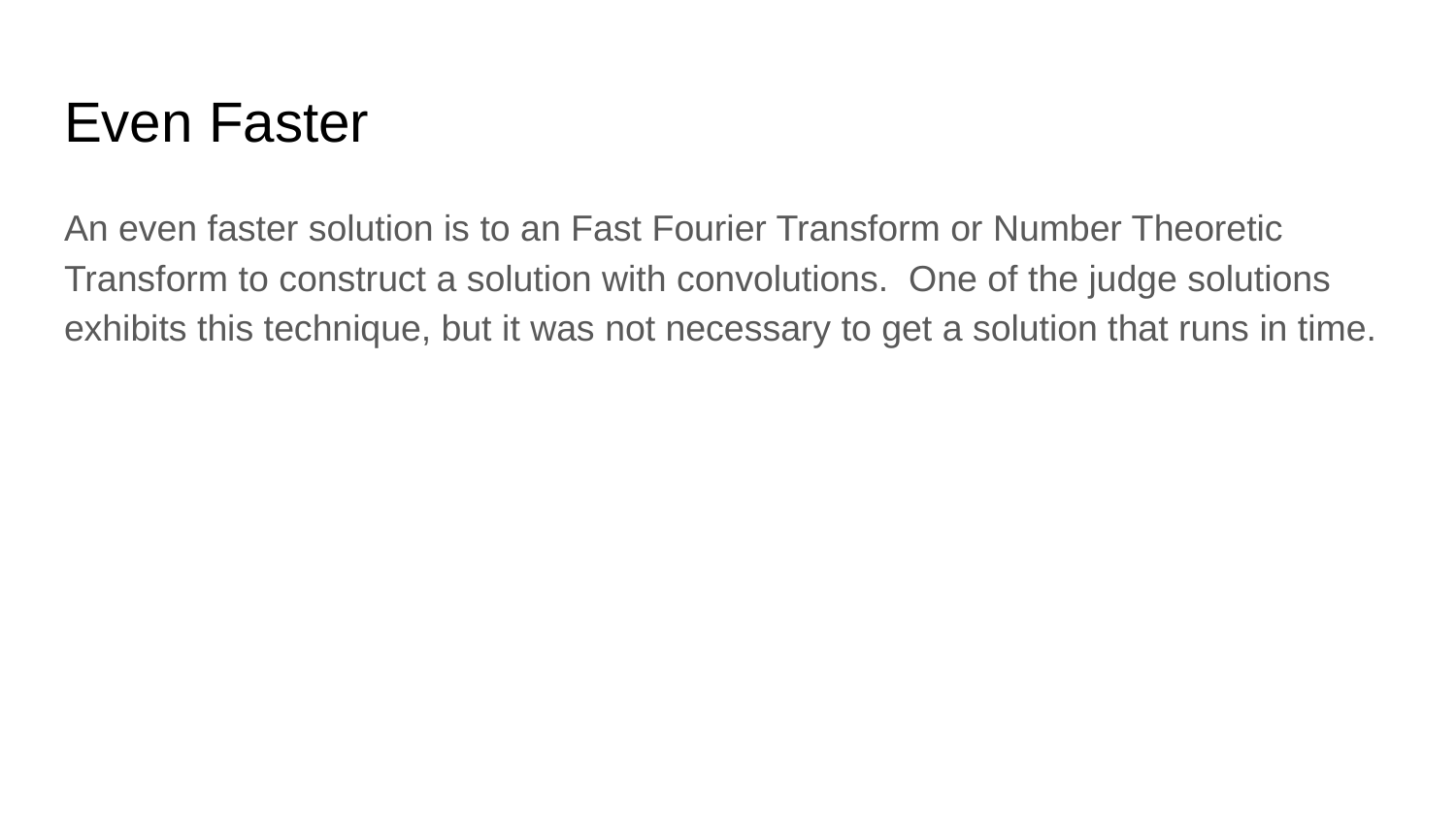

# Even Faster
An even faster solution is to an Fast Fourier Transform or Number Theoretic Transform to construct a solution with convolutions.  One of the judge solutions exhibits this technique, but it was not necessary to get a solution that runs in time.